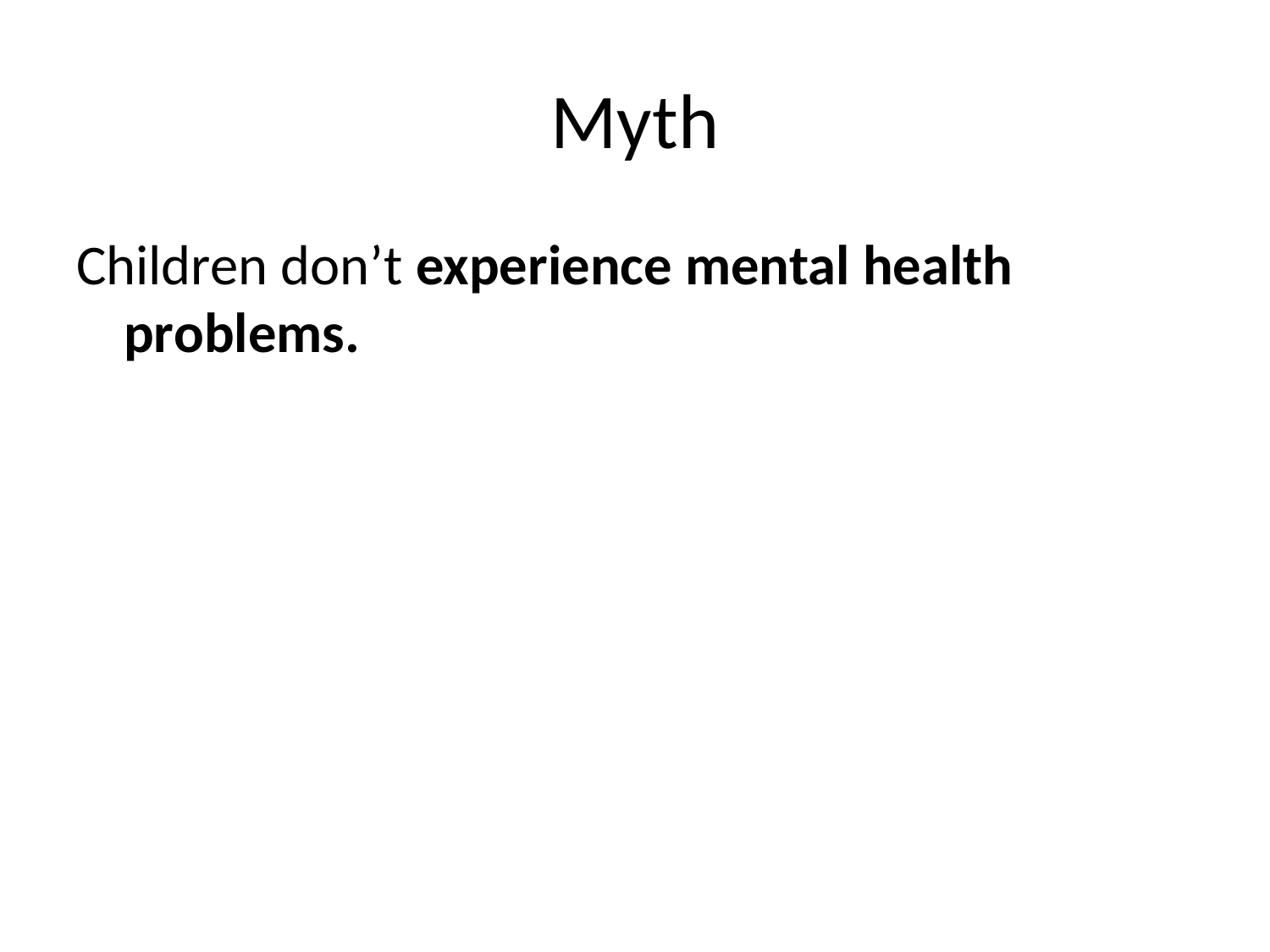

# Myth
Children don’t experience mental health problems.